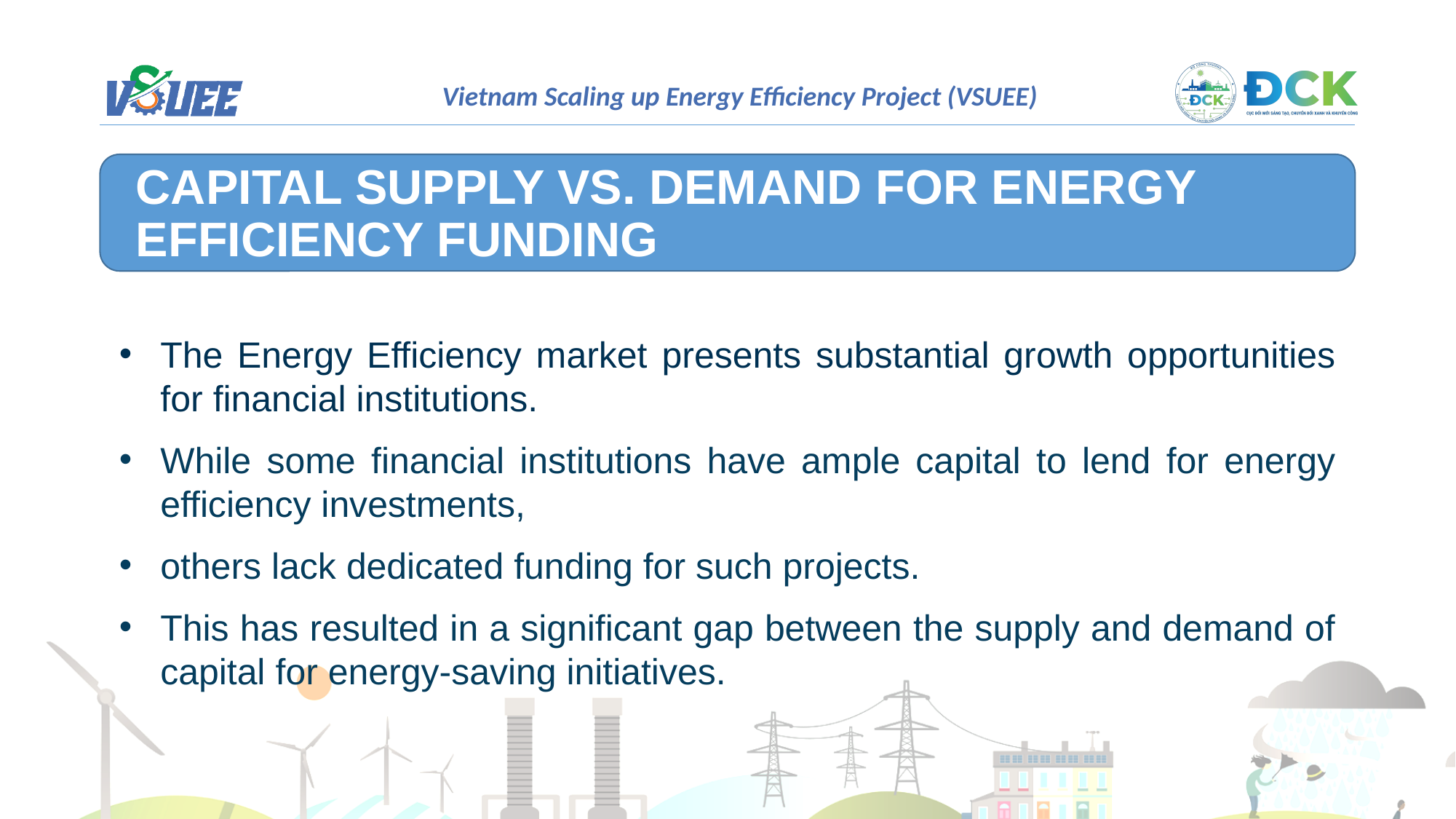

CAPITAL SUPPLY VS. DEMAND FOR ENERGY EFFICIENCY FUNDING
The Energy Efficiency market presents substantial growth opportunities for financial institutions.
While some financial institutions have ample capital to lend for energy efficiency investments,
others lack dedicated funding for such projects.
This has resulted in a significant gap between the supply and demand of capital for energy-saving initiatives.